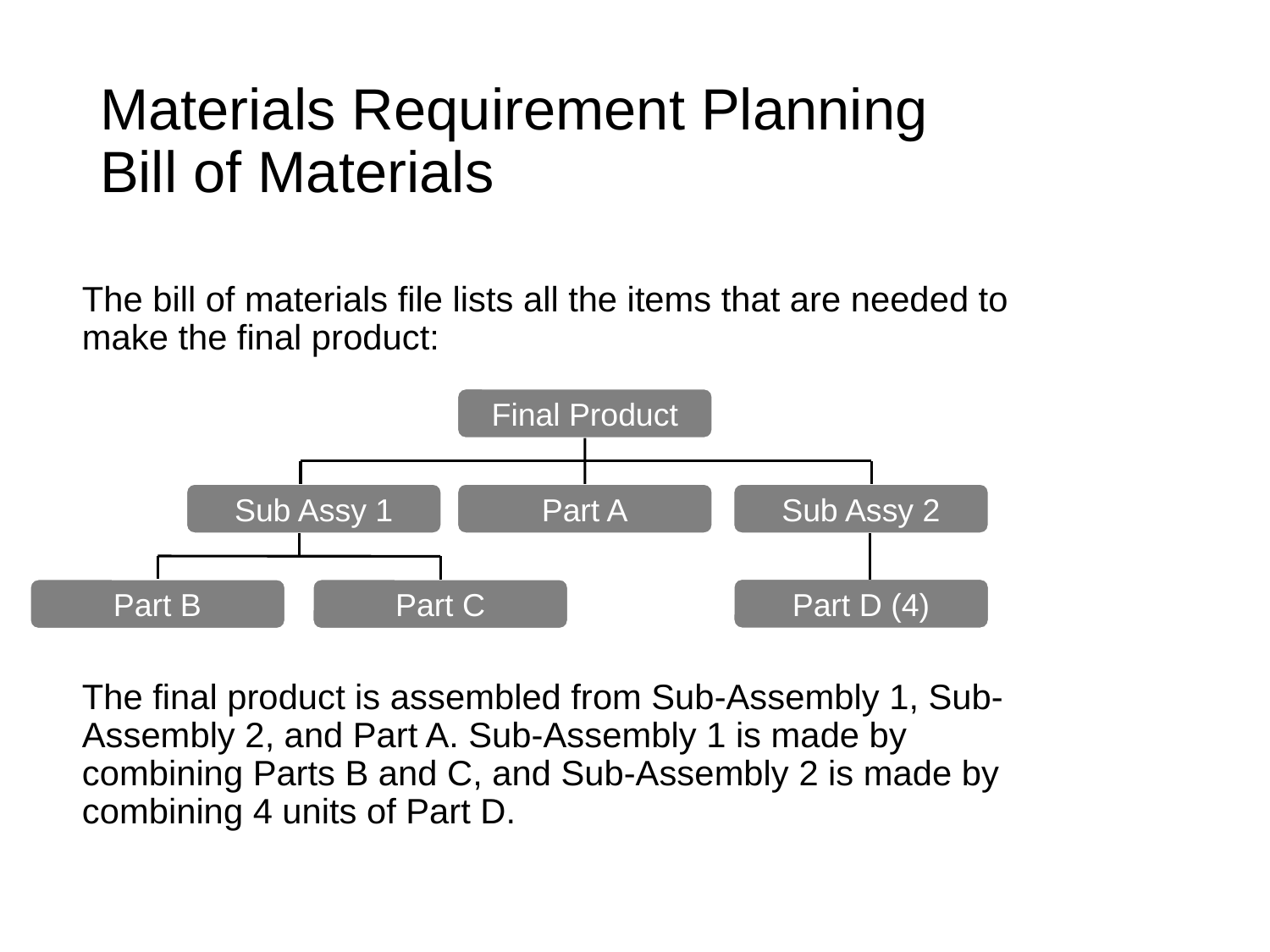

# Materials Requirement Planning Bill of Materials
The bill of materials file lists all the items that are needed to make the final product:

The final product is assembled from Sub-Assembly 1, Sub-Assembly 2, and Part A. Sub-Assembly 1 is made by combining Parts B and C, and Sub-Assembly 2 is made by combining 4 units of Part D.

Final Product
Sub Assy 1
Part A
Sub Assy 2
Part D (4)
Part B
Part C